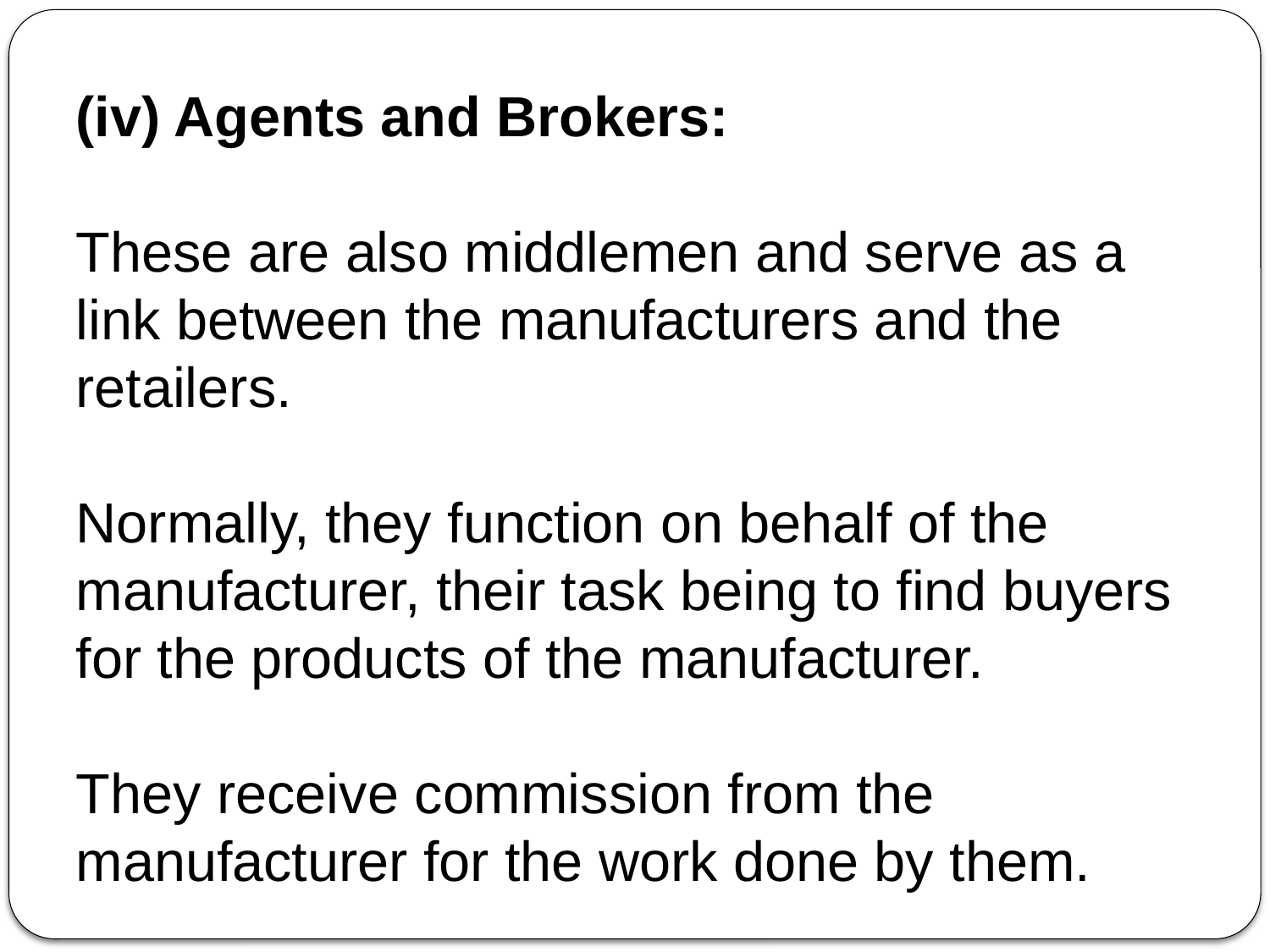

(iv) Agents and Brokers:

These are also middlemen and serve as a link between the manufacturers and the retailers.

Normally, they function on behalf of the manufacturer, their task being to find buyers for the products of the manufacturer.

They receive commission from the manufacturer for the work done by them.